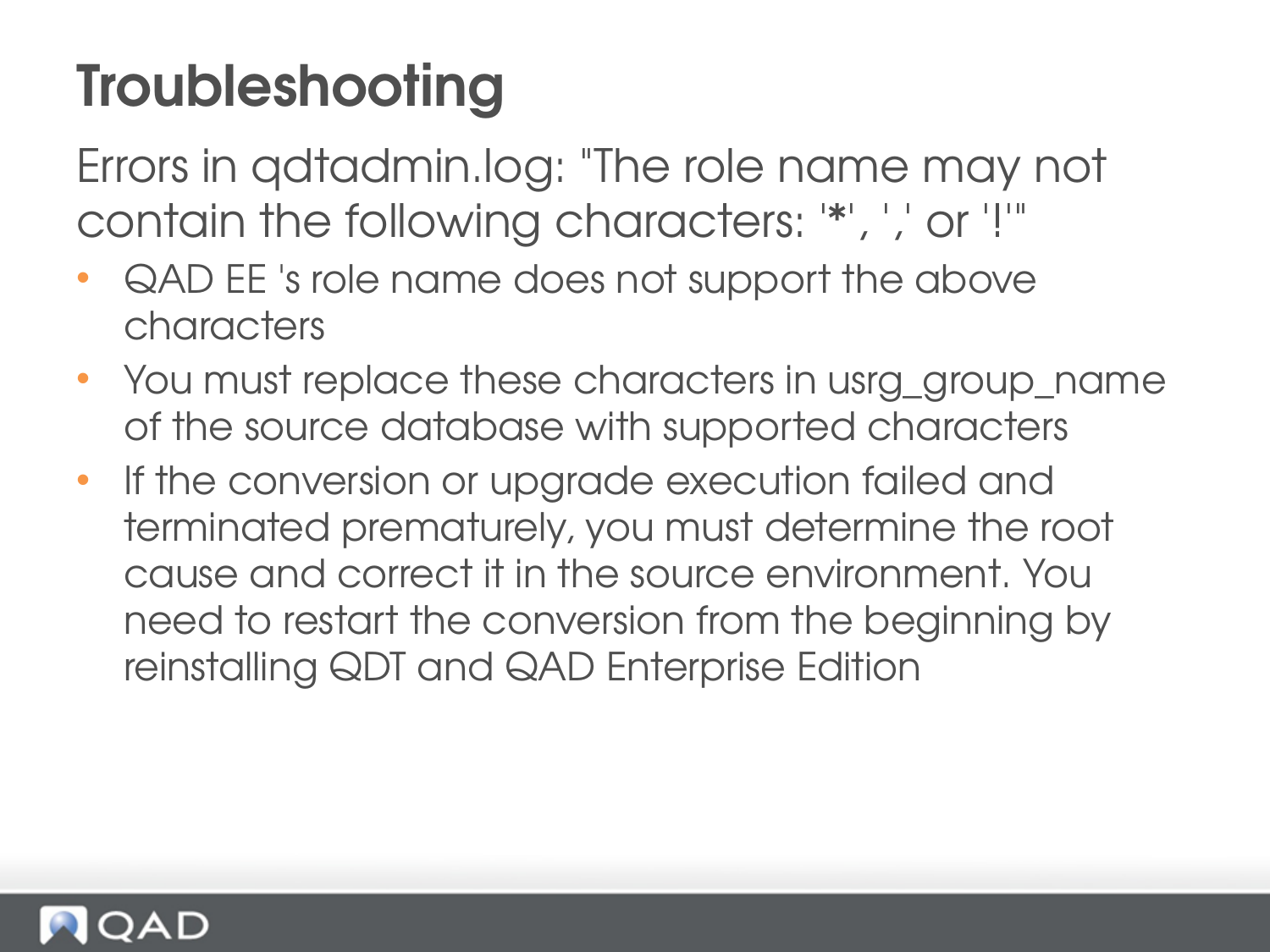

# Troubleshooting
Errors in qdtadmin.log: "The role name may not contain the following characters: '*', ',' or '!'"
QAD EE 's role name does not support the above characters
You must replace these characters in usrg_group_name of the source database with supported characters
If the conversion or upgrade execution failed and terminated prematurely, you must determine the root cause and correct it in the source environment. You need to restart the conversion from the beginning by reinstalling QDT and QAD Enterprise Edition